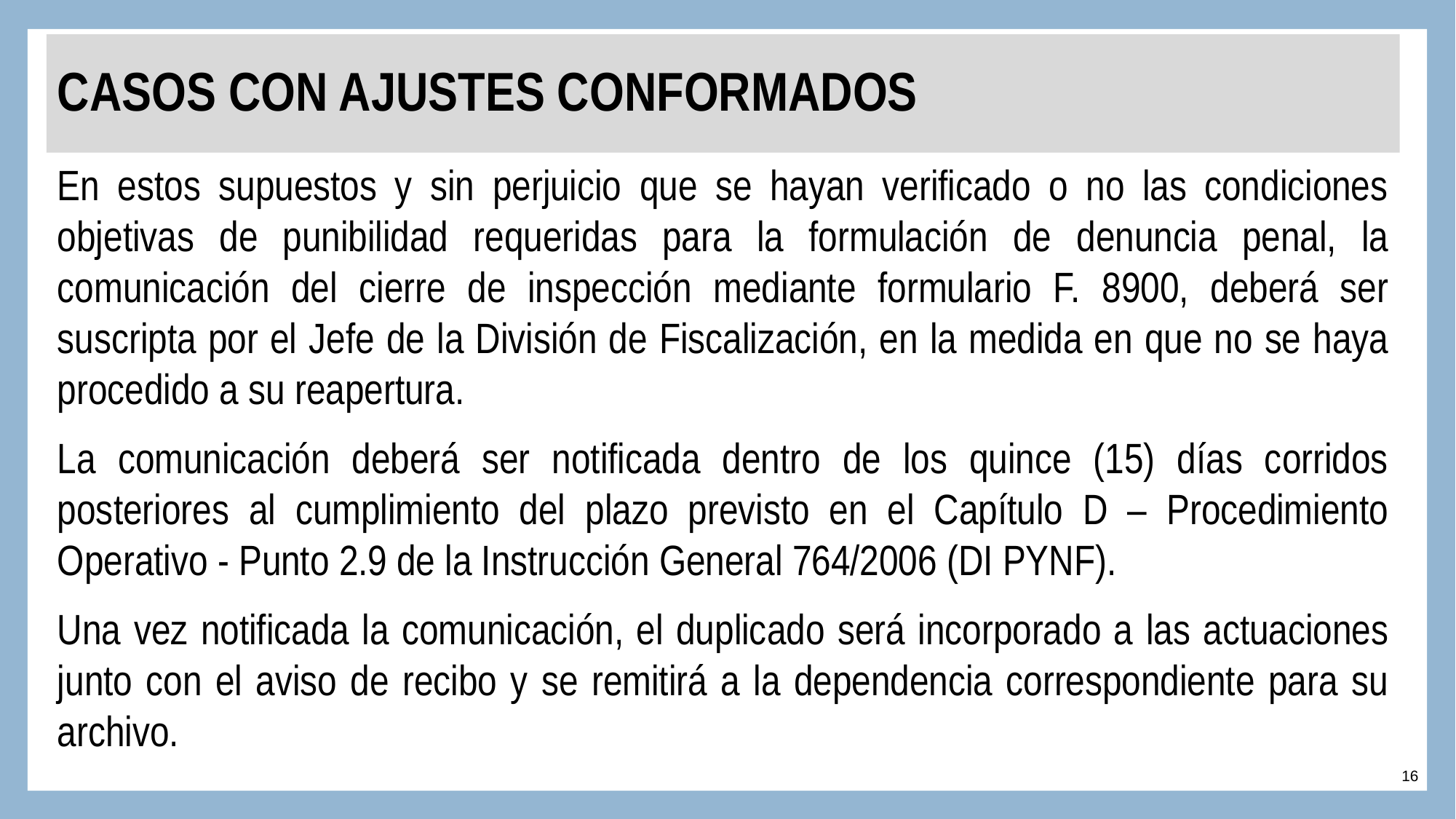

# CASOS CON AJUSTES CONFORMADOS
En estos supuestos y sin perjuicio que se hayan verificado o no las condiciones objetivas de punibilidad requeridas para la formulación de denuncia penal, la comunicación del cierre de inspección mediante formulario F. 8900, deberá ser suscripta por el Jefe de la División de Fiscalización, en la medida en que no se haya procedido a su reapertura.
La comunicación deberá ser notificada dentro de los quince (15) días corridos posteriores al cumplimiento del plazo previsto en el Capítulo D – Procedimiento Operativo - Punto 2.9 de la Instrucción General 764/2006 (DI PYNF).
Una vez notificada la comunicación, el duplicado será incorporado a las actuaciones junto con el aviso de recibo y se remitirá a la dependencia correspondiente para su archivo.
16